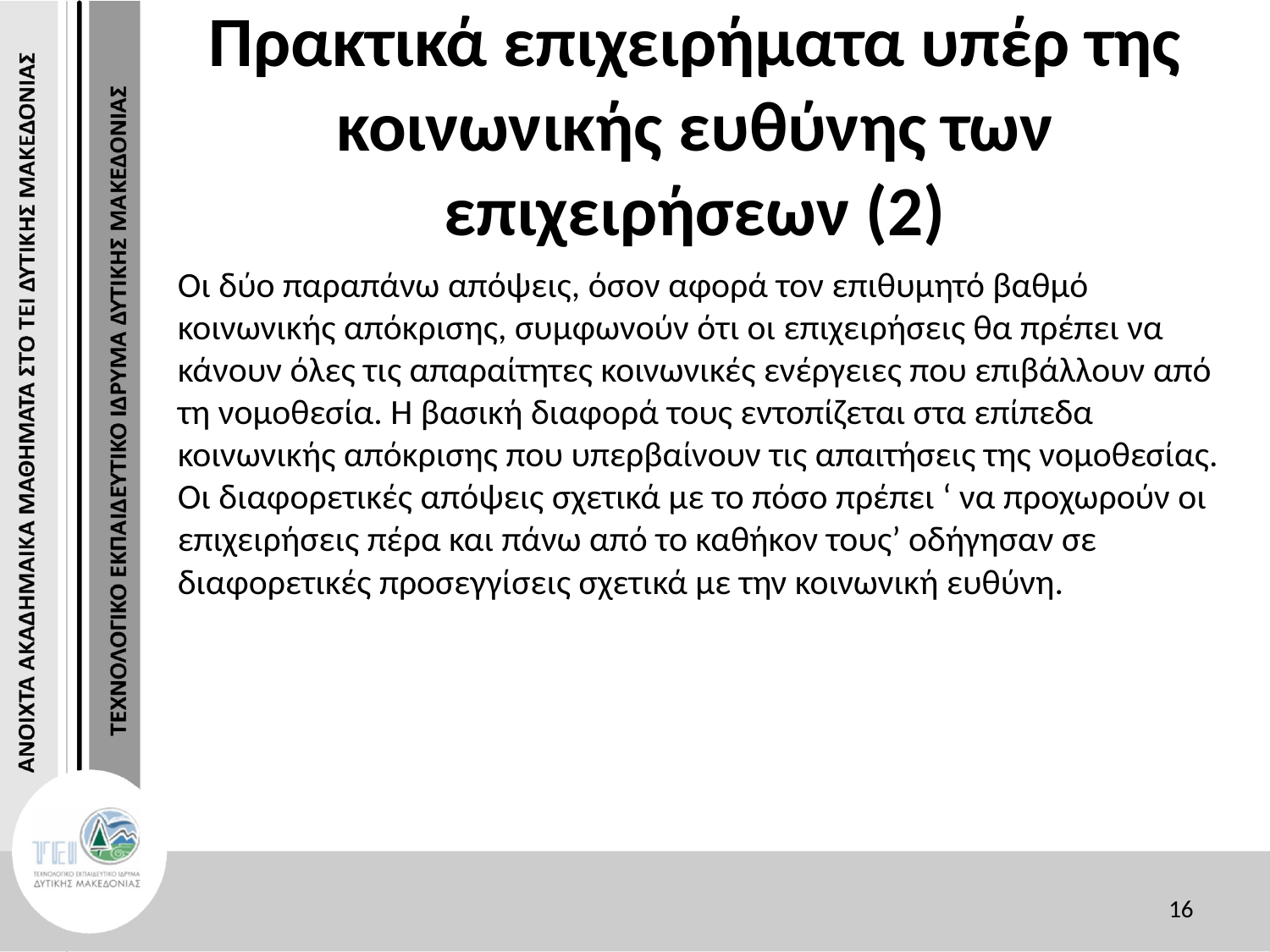

# Πρακτικά επιχειρήματα υπέρ της κοινωνικής ευθύνης των επιχειρήσεων (2)
Οι δύο παραπάνω απόψεις, όσον αφορά τον επιθυμητό βαθμό κοινωνικής απόκρισης, συμφωνούν ότι οι επιχειρήσεις θα πρέπει να κάνουν όλες τις απαραίτητες κοινωνικές ενέργειες που επιβάλλουν από τη νομοθεσία. Η βασική διαφορά τους εντοπίζεται στα επίπεδα κοινωνικής απόκρισης που υπερβαίνουν τις απαιτήσεις της νομοθεσίας. Οι διαφορετικές απόψεις σχετικά με το πόσο πρέπει ‘ να προχωρούν οι επιχειρήσεις πέρα και πάνω από το καθήκον τους’ οδήγησαν σε διαφορετικές προσεγγίσεις σχετικά με την κοινωνική ευθύνη.
16